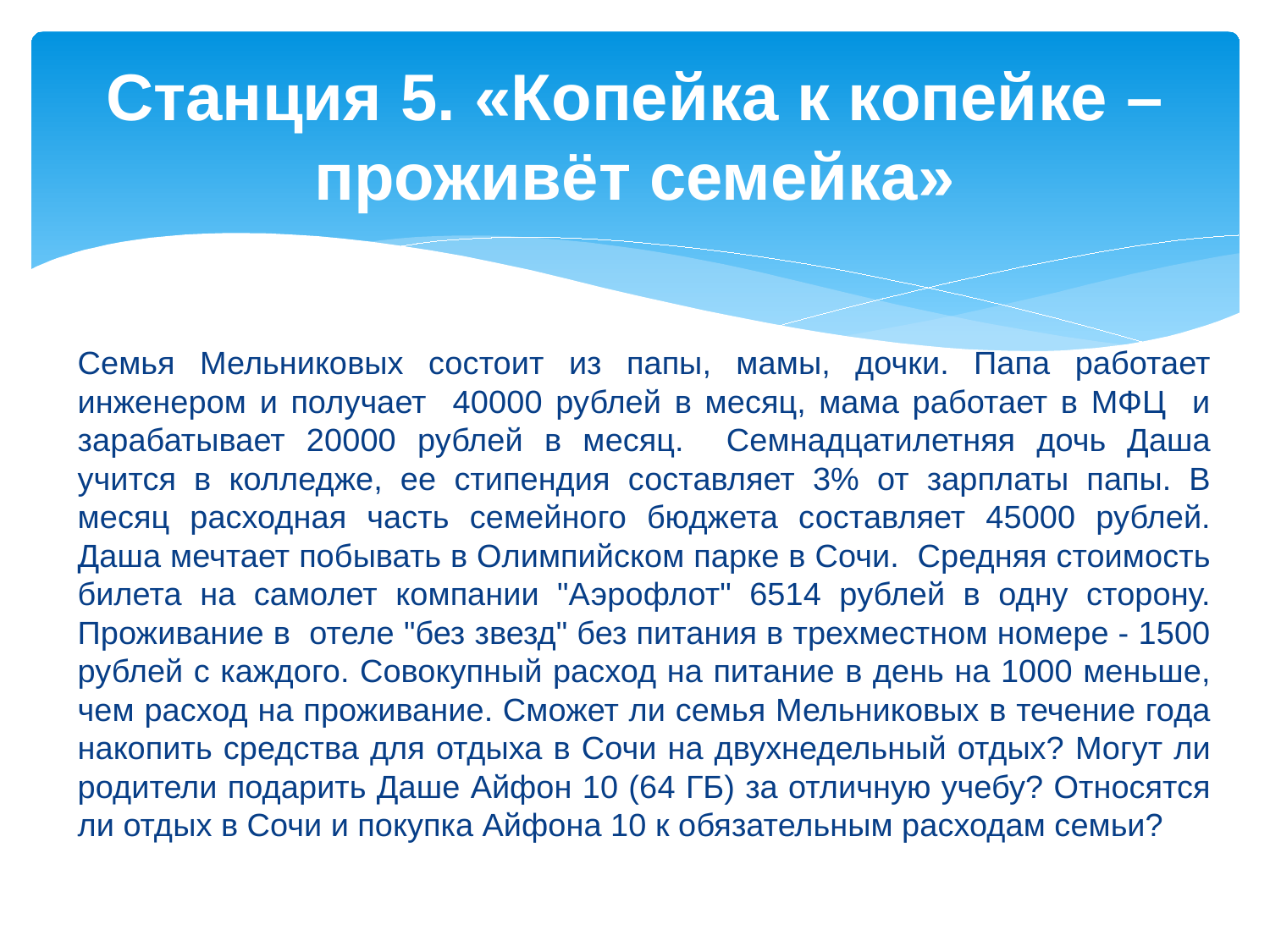

# Станция 5. «Копейка к копейке – проживёт семейка»
Семья Мельниковых состоит из папы, мамы, дочки. Папа работает инженером и получает  40000 рублей в месяц, мама работает в МФЦ  и зарабатывает 20000 рублей в месяц.  Семнадцатилетняя дочь Даша учится в колледже, ее стипендия составляет 3% от зарплаты папы. В месяц расходная часть семейного бюджета составляет 45000 рублей. Даша мечтает побывать в Олимпийском парке в Сочи.  Средняя стоимость билета на самолет компании "Аэрофлот" 6514 рублей в одну сторону. Проживание в  отеле "без звезд" без питания в трехместном номере - 1500 рублей с каждого. Совокупный расход на питание в день на 1000 меньше, чем расход на проживание. Сможет ли семья Мельниковых в течение года накопить средства для отдыха в Сочи на двухнедельный отдых? Могут ли родители подарить Даше Айфон 10 (64 ГБ) за отличную учебу? Относятся ли отдых в Сочи и покупка Айфона 10 к обязательным расходам семьи?